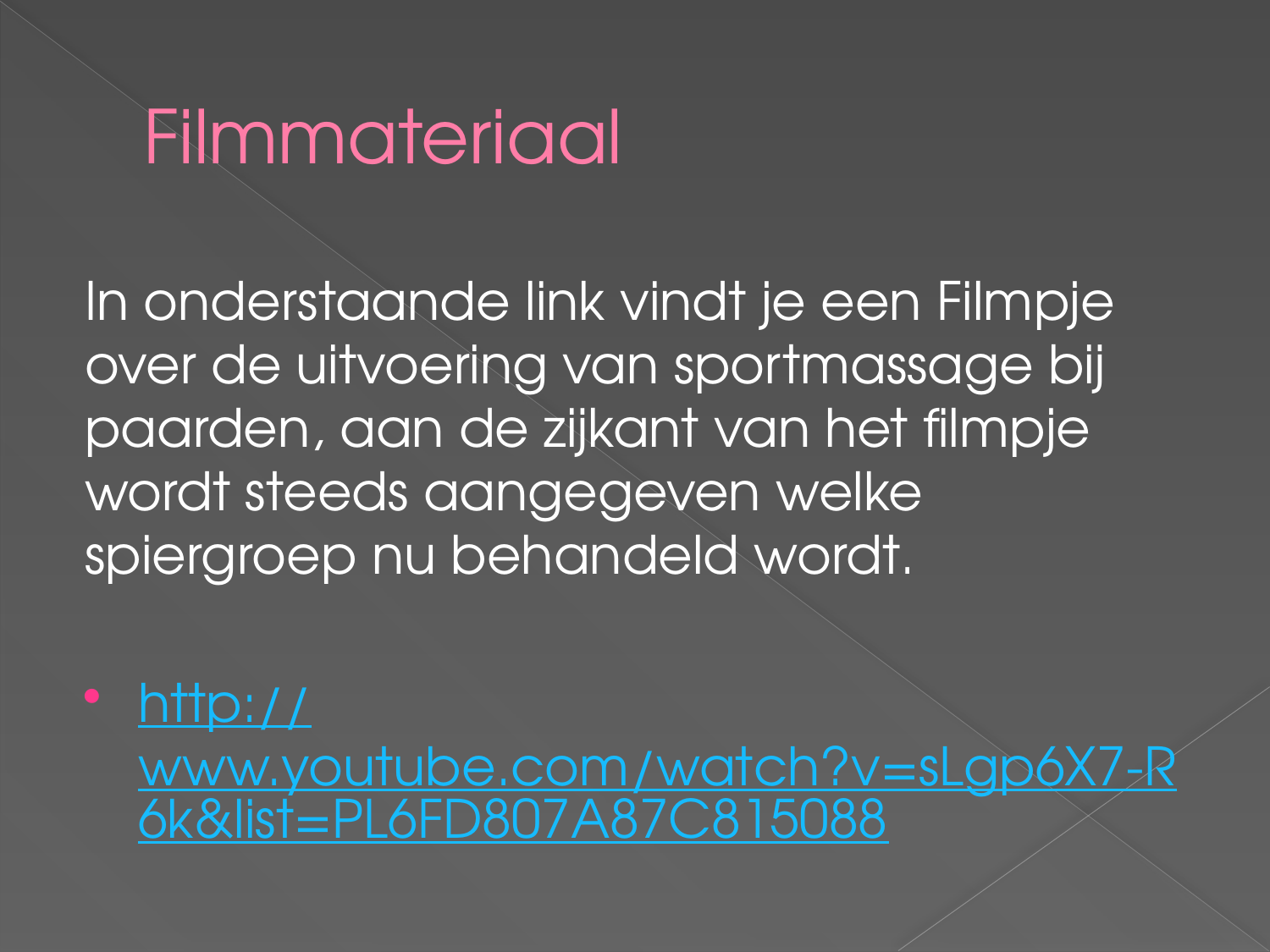

# Filmmateriaal
In onderstaande link vindt je een Filmpje over de uitvoering van sportmassage bij paarden, aan de zijkant van het filmpje wordt steeds aangegeven welke spiergroep nu behandeld wordt.

http://www.youtube.com/watch?v=sLgp6X7-R6k&list=PL6FD807A87C815088